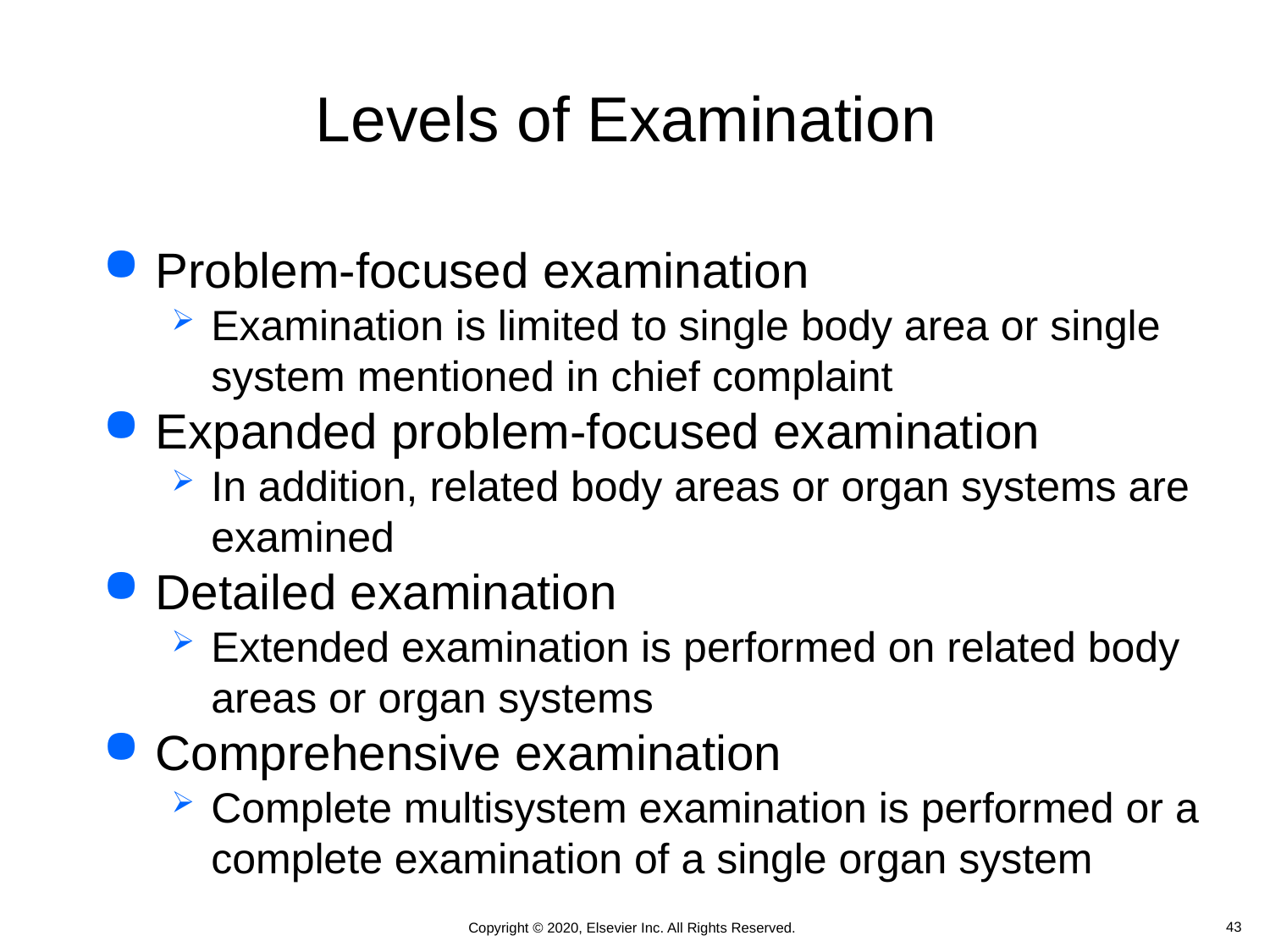

# Levels of Examination
Problem-focused examination
Examination is limited to single body area or single system mentioned in chief complaint
Expanded problem-focused examination
In addition, related body areas or organ systems are examined
Detailed examination
Extended examination is performed on related body areas or organ systems
Comprehensive examination
Complete multisystem examination is performed or a complete examination of a single organ system
 43